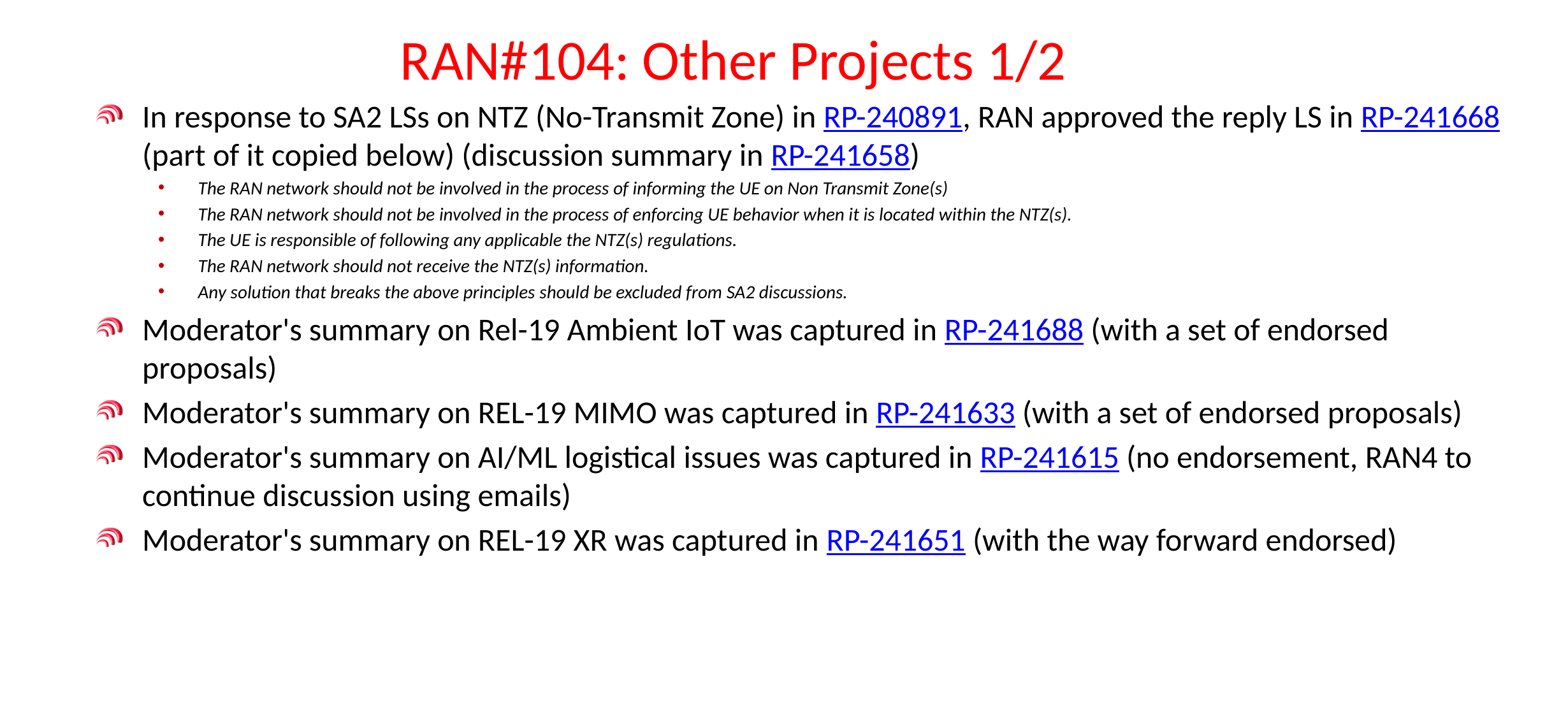

# RAN#104: Other Projects 1/2
In response to SA2 LSs on NTZ (No-Transmit Zone) in RP-240891, RAN approved the reply LS in RP-241668 (part of it copied below) (discussion summary in RP-241658)
The RAN network should not be involved in the process of informing the UE on Non Transmit Zone(s)
The RAN network should not be involved in the process of enforcing UE behavior when it is located within the NTZ(s).
The UE is responsible of following any applicable the NTZ(s) regulations.
The RAN network should not receive the NTZ(s) information.
Any solution that breaks the above principles should be excluded from SA2 discussions.
Moderator's summary on Rel-19 Ambient IoT was captured in RP-241688 (with a set of endorsed proposals)
Moderator's summary on REL-19 MIMO was captured in RP-241633 (with a set of endorsed proposals)
Moderator's summary on AI/ML logistical issues was captured in RP-241615 (no endorsement, RAN4 to continue discussion using emails)
Moderator's summary on REL-19 XR was captured in RP-241651 (with the way forward endorsed)